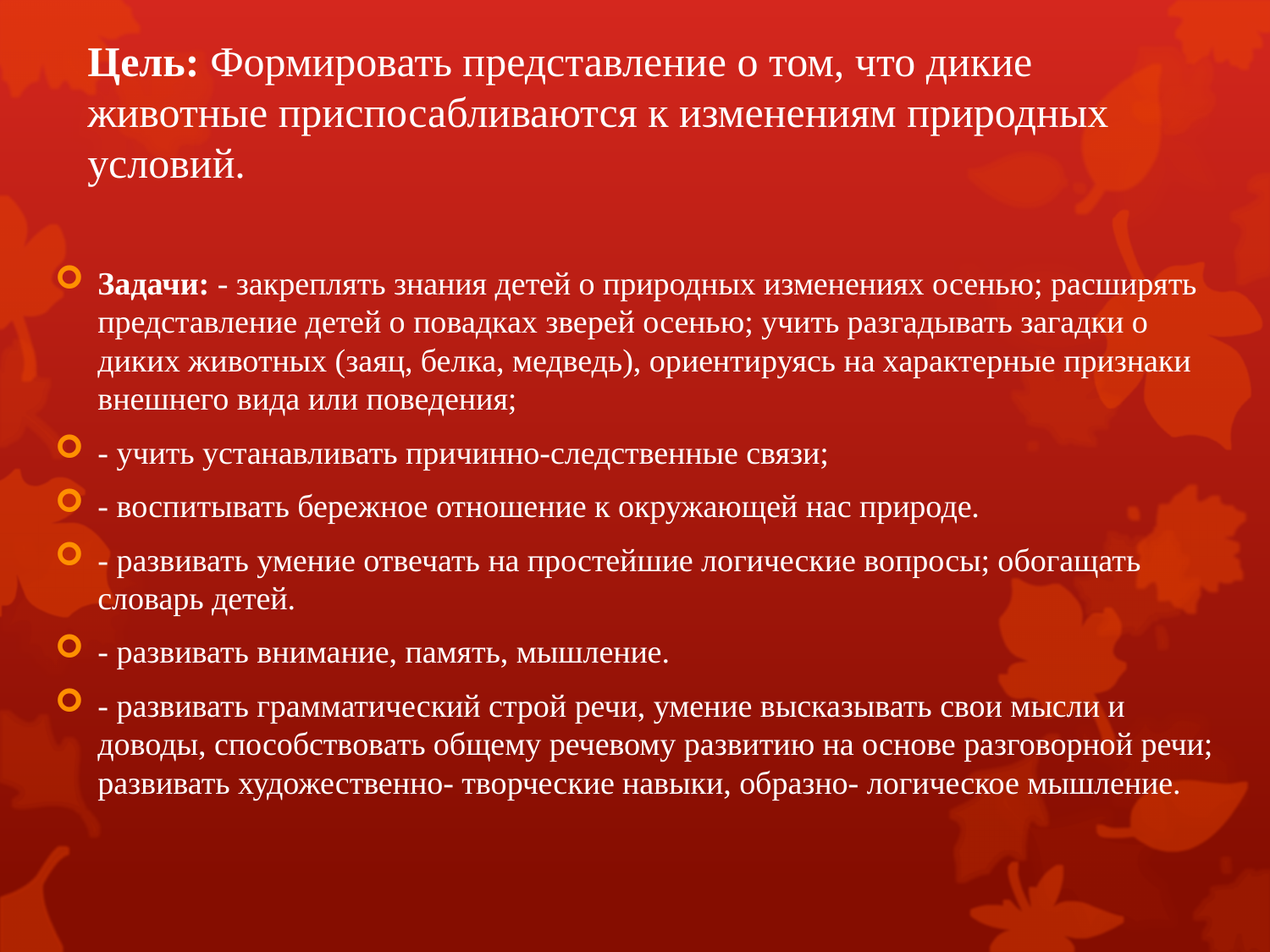

Цель: Формировать представление о том, что дикие животные приспосабливаются к изменениям природных условий.
Задачи: - закреплять знания детей о природных изменениях осенью; расширять  представление детей о повадках зверей осенью; учить разгадывать загадки о диких животных (заяц, белка, медведь), ориентируясь на характерные признаки внешнего вида или поведения;
- учить устанавливать причинно-следственные связи;
- воспитывать бережное отношение к окружающей нас природе.
- развивать умение отвечать на простейшие логические вопросы; обогащать словарь детей.
- развивать внимание, память, мышление.
- развивать грамматический строй речи, умение высказывать свои мысли и доводы, способствовать общему речевому развитию на основе разговорной речи; развивать художественно- творческие навыки, образно- логическое мышление.